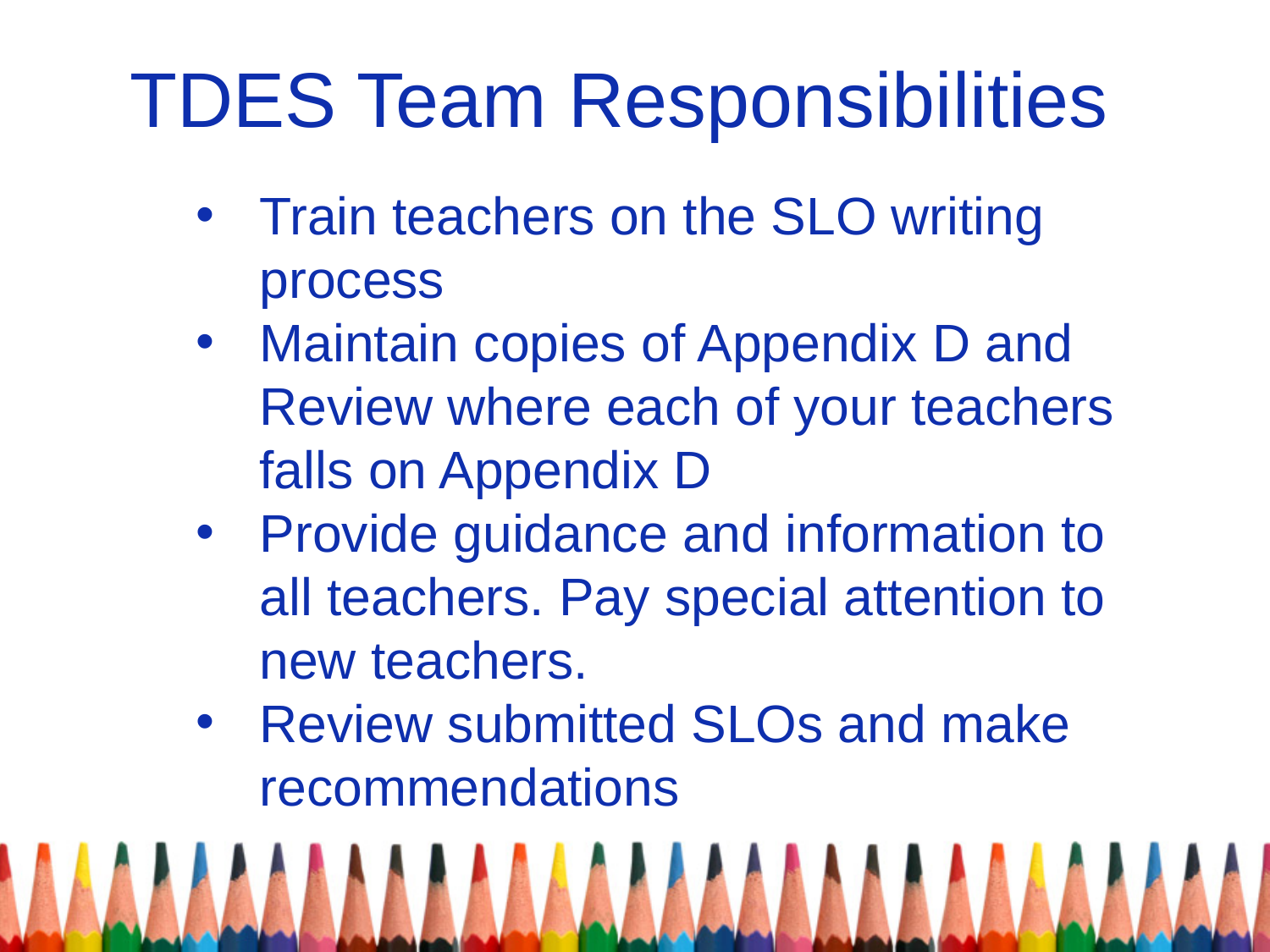

# TDES Team Responsibilities
Train teachers on the SLO writing process
Maintain copies of Appendix D and Review where each of your teachers falls on Appendix D
Provide guidance and information to all teachers. Pay special attention to new teachers.
Review submitted SLOs and make recommendations